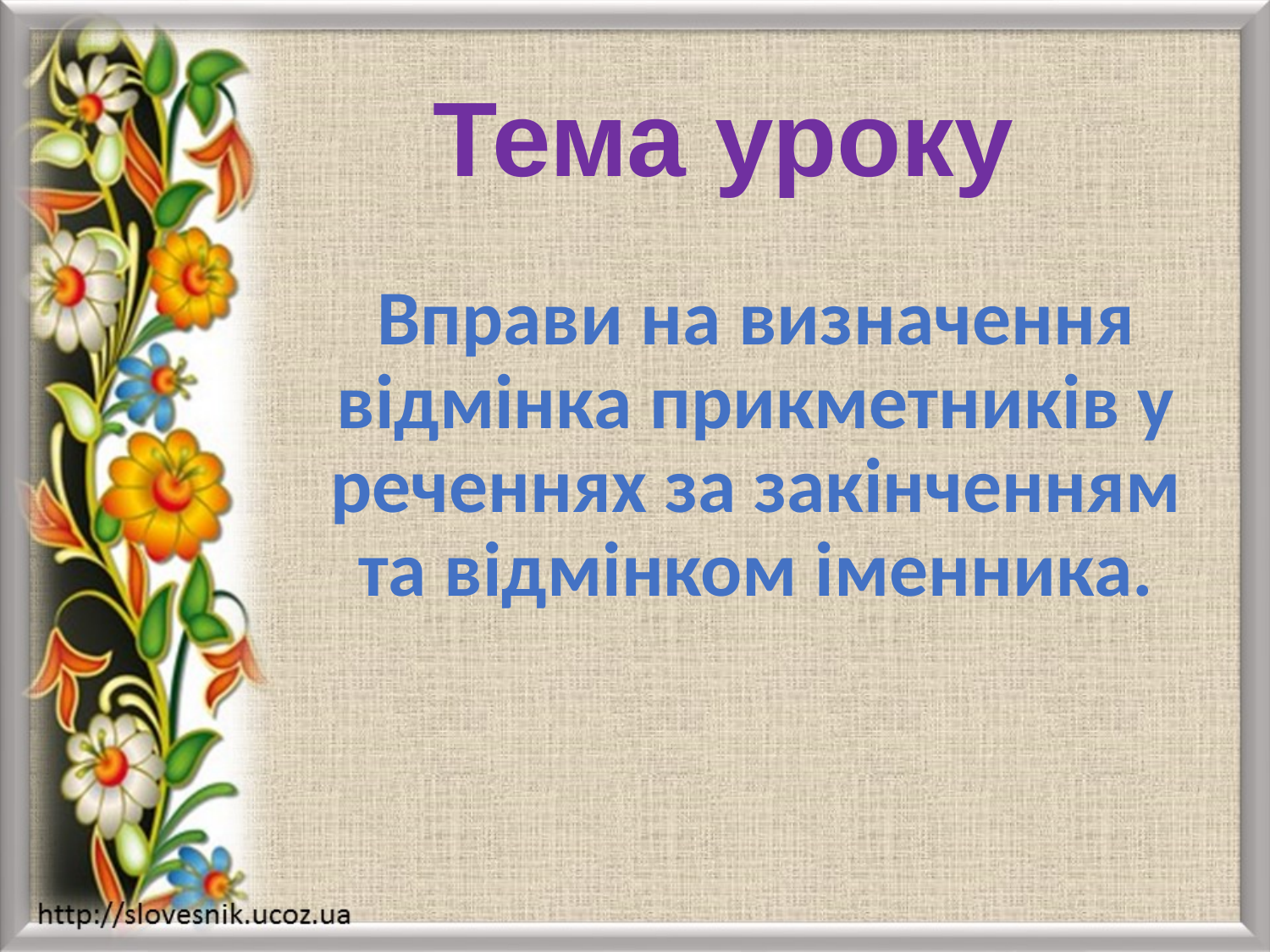

# Тема уроку
Вправи на визначення відмінка прикметників у реченнях за закінченням та відмінком іменника.